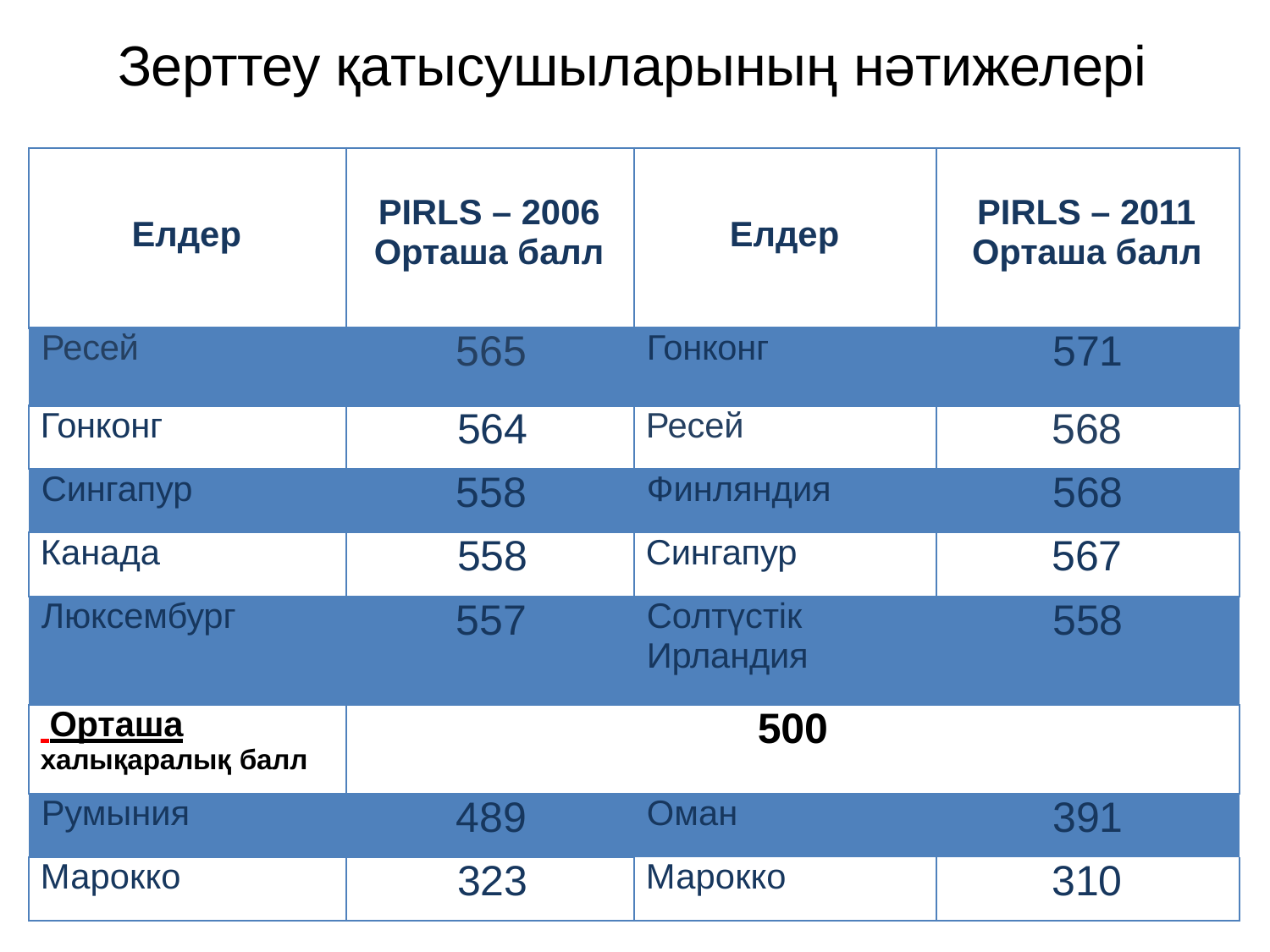

# Зерттеу қатысушыларының нәтижелері
| Елдер | PIRLS – 2006 Орташа балл | Елдер | PIRLS – 2011 Орташа балл |
| --- | --- | --- | --- |
| Ресей | 565 | Гонконг | 571 |
| Гонконг | 564 | Ресей | 568 |
| Сингапур | 558 | Финляндия | 568 |
| Канада | 558 | Сингапур | 567 |
| Люксембург | 557 | Солтүстік Ирландия | 558 |
| Орташа халықаралық балл | 500 |  |  |
| Румыния | 489 | Оман | 391 |
| Марокко | 323 | Марокко | 310 |